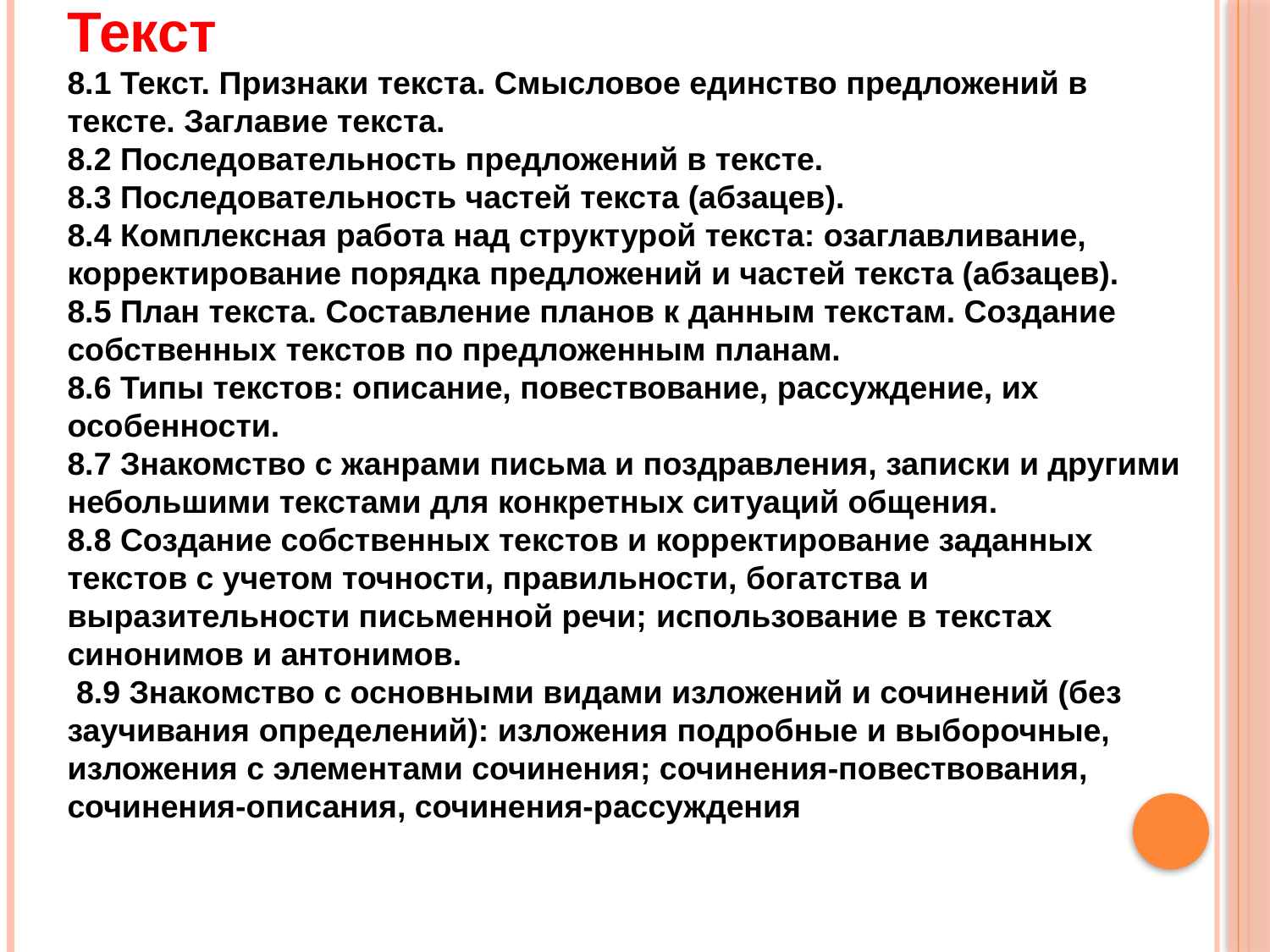

Текст
8.1 Текст. Признаки текста. Смысловое единство предложений в тексте. Заглавие текста.
8.2 Последовательность предложений в тексте.
8.3 Последовательность частей текста (абзацев).
8.4 Комплексная работа над структурой текста: озаглавливание, корректирование порядка предложений и частей текста (абзацев).
8.5 План текста. Составление планов к данным текстам. Создание собственных текстов по предложенным планам.
8.6 Типы текстов: описание, повествование, рассуждение, их особенности.
8.7 Знакомство с жанрами письма и поздравления, записки и другими небольшими текстами для конкретных ситуаций общения.
8.8 Создание собственных текстов и корректирование заданных текстов с учетом точности, правильности, богатства и выразительности письменной речи; использование в текстах синонимов и антонимов.
 8.9 Знакомство с основными видами изложений и сочинений (без заучивания определений): изложения подробные и выборочные, изложения с элементами сочинения; сочинения-повествования, сочинения-описания, сочинения-рассуждения